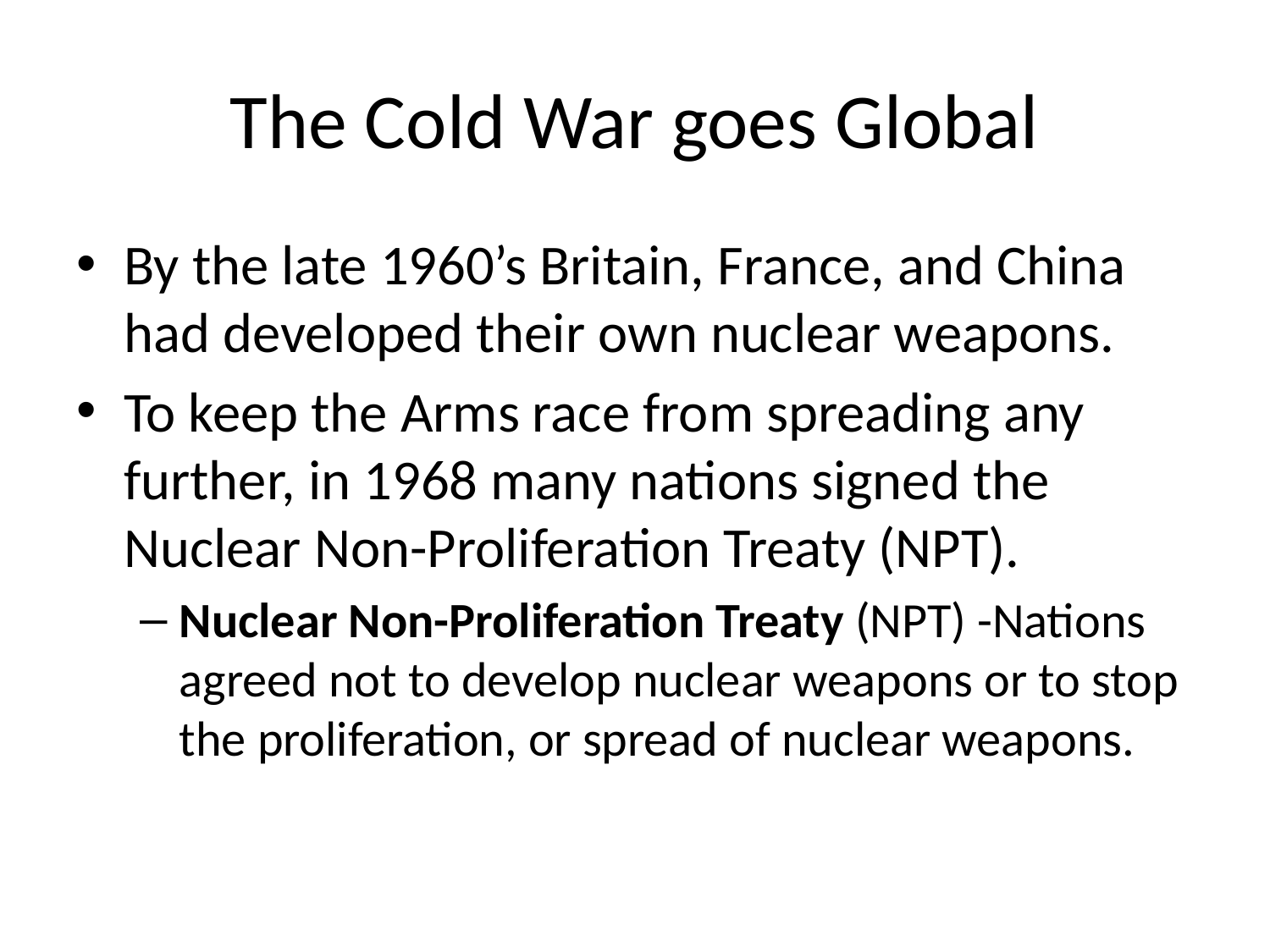

# The Cold War goes Global
By the late 1960’s Britain, France, and China had developed their own nuclear weapons.
To keep the Arms race from spreading any further, in 1968 many nations signed the Nuclear Non-Proliferation Treaty (NPT).
Nuclear Non-Proliferation Treaty (NPT) -Nations agreed not to develop nuclear weapons or to stop the proliferation, or spread of nuclear weapons.